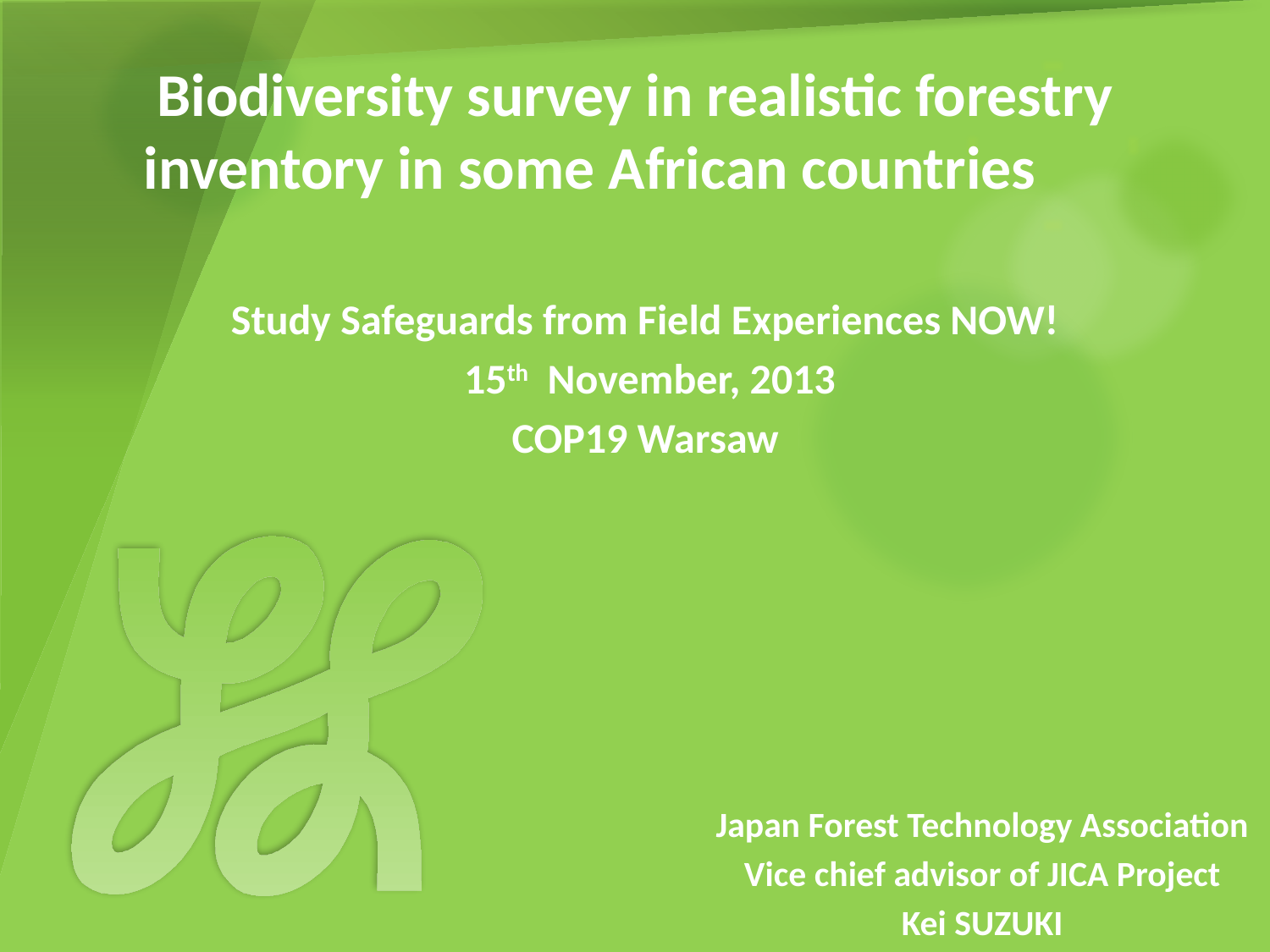

# Biodiversity survey in realistic forestry inventory in some African countries
Study Safeguards from Field Experiences NOW!
 15th  November, 2013
COP19 Warsaw
Japan Forest Technology Association
Vice chief advisor of JICA Project
Kei SUZUKI